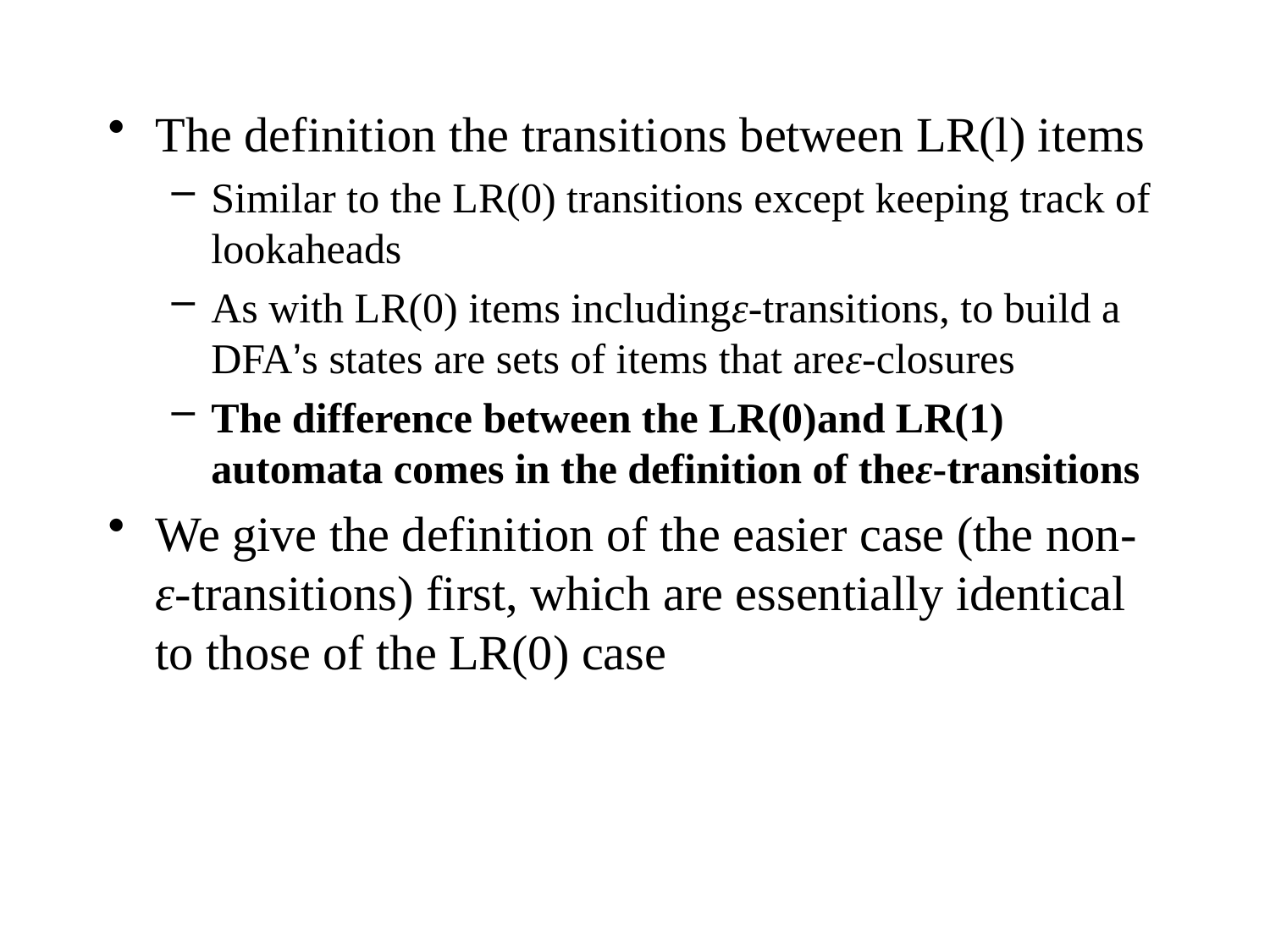

The definition the transitions between LR(l) items
Similar to the LR(0) transitions except keeping track of lookaheads
As with LR(0) items includingε-transitions, to build a DFA’s states are sets of items that areε-closures
The difference between the LR(0)and LR(1) automata comes in the definition of theε-transitions
We give the definition of the easier case (the non-ε-transitions) first, which are essentially identical to those of the LR(0) case